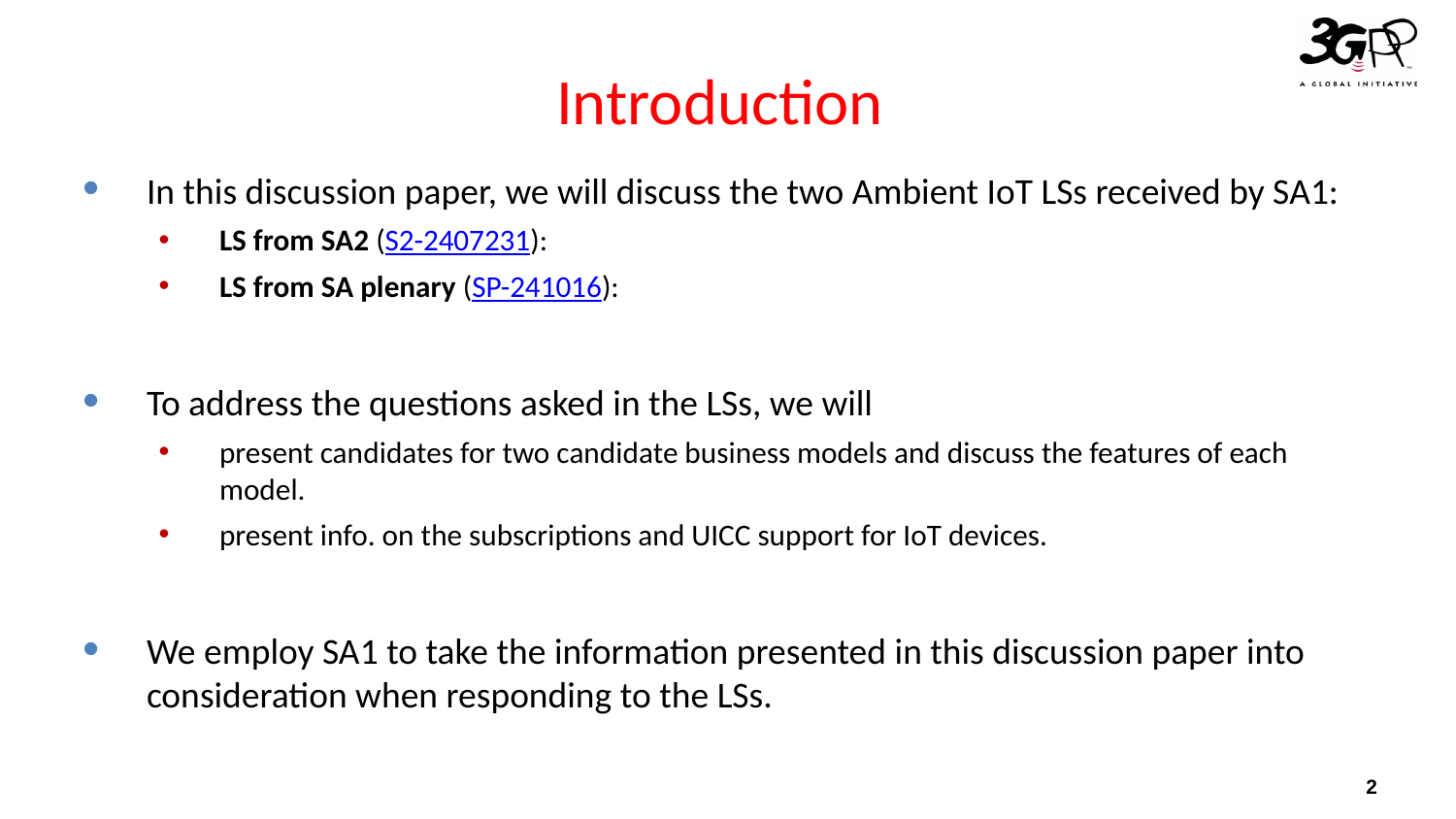

# Introduction
In this discussion paper, we will discuss the two Ambient IoT LSs received by SA1:
LS from SA2 (S2-2407231):
LS from SA plenary (SP-241016):

To address the questions asked in the LSs, we will
present candidates for two candidate business models and discuss the features of each model.
present info. on the subscriptions and UICC support for IoT devices.

We employ SA1 to take the information presented in this discussion paper into consideration when responding to the LSs.